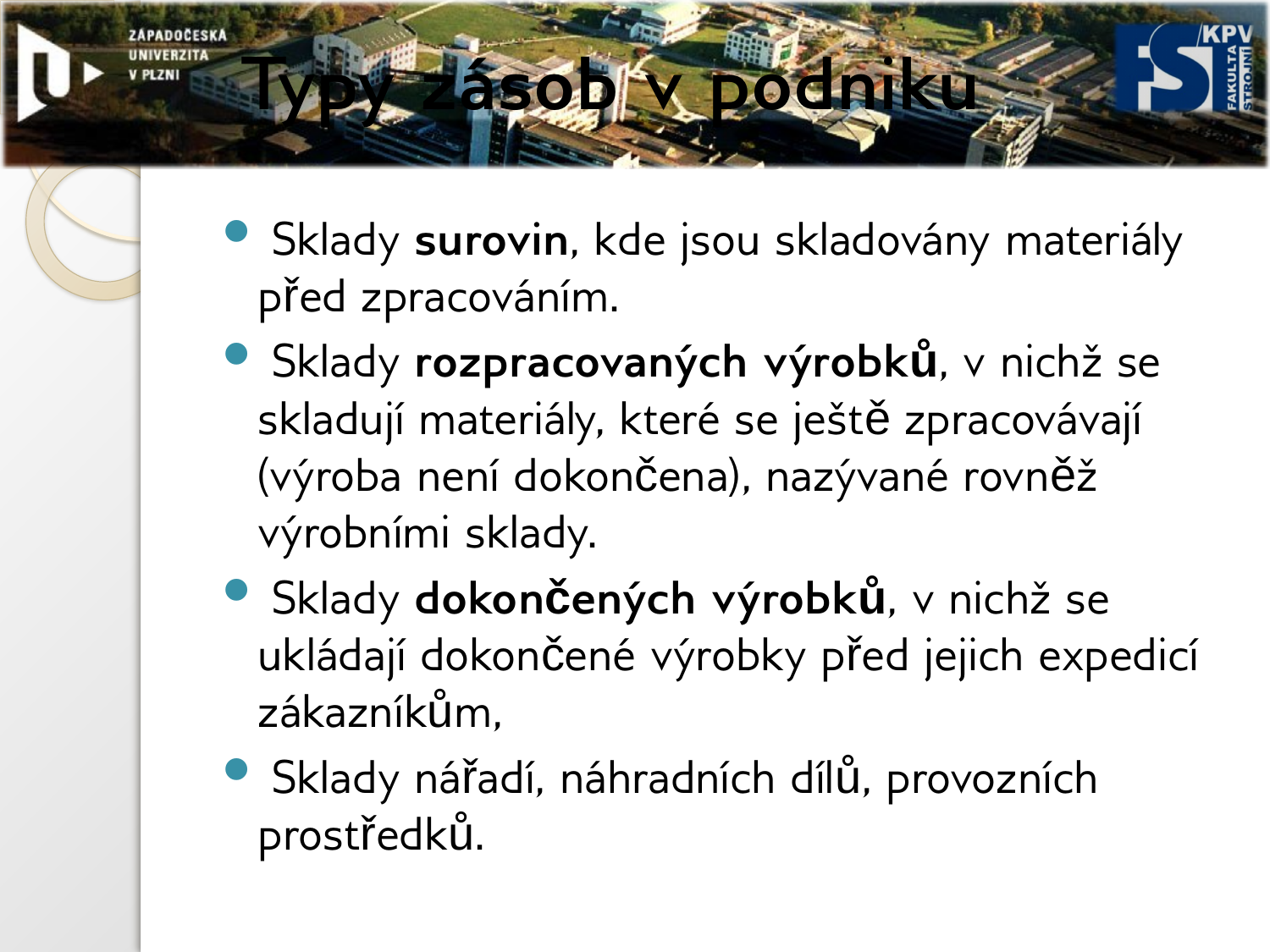

# Typy zásob v podniku
 Sklady surovin, kde jsou skladovány materiály před zpracováním.
 Sklady rozpracovaných výrobků, v nichž se skladují materiály, které se ještě zpracovávají (výroba není dokončena), nazývané rovněž výrobními sklady.
 Sklady dokončených výrobků, v nichž se ukládají dokončené výrobky před jejich expedicí zákazníkům,
 Sklady nářadí, náhradních dílů, provozních prostředků.